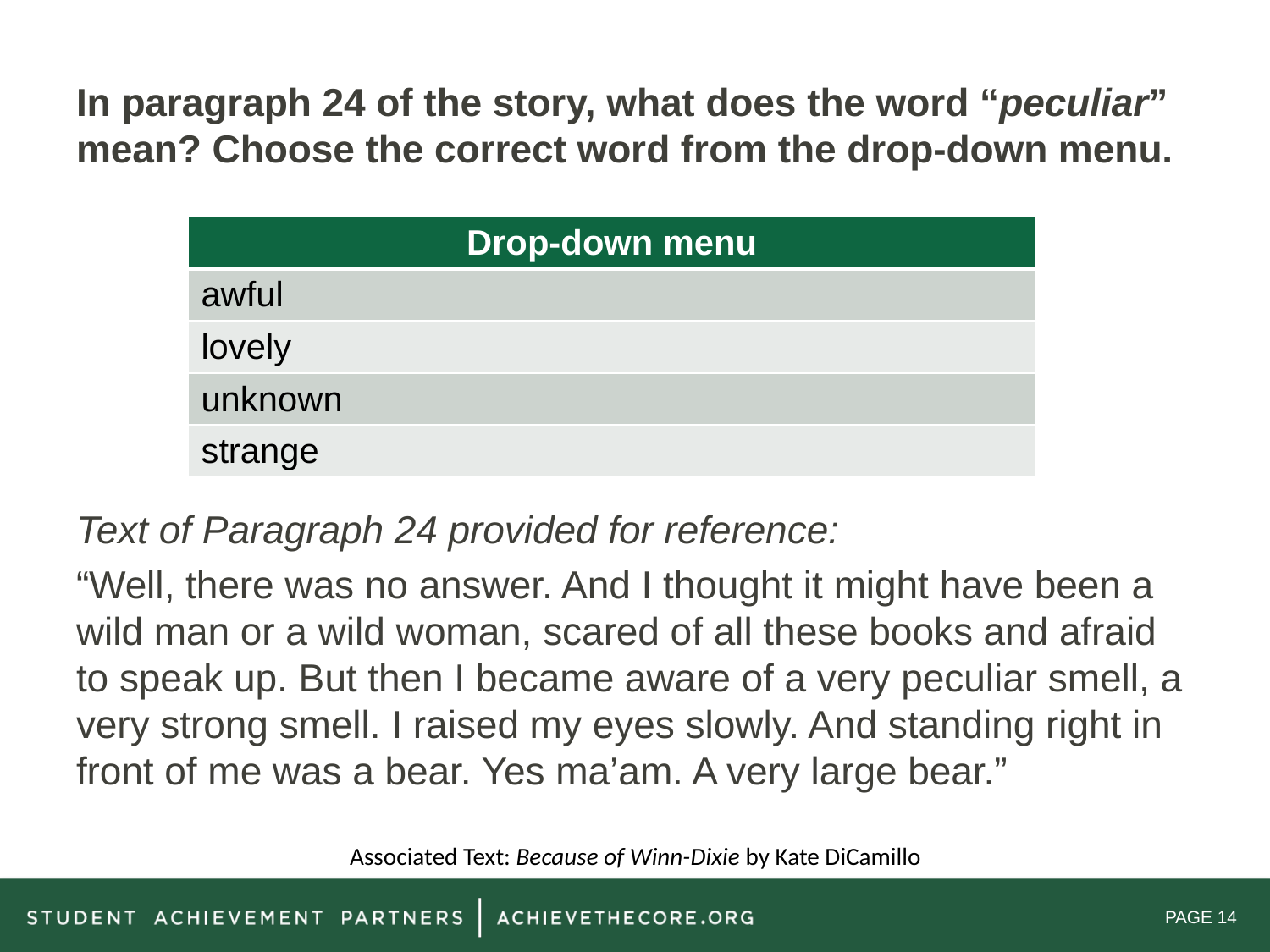

In paragraph 24 of the story, what does the word “peculiar” mean? Choose the correct word from the drop-down menu.

Text of Paragraph 24 provided for reference:
“Well, there was no answer. And I thought it might have been a wild man or a wild woman, scared of all these books and afraid to speak up. But then I became aware of a very peculiar smell, a very strong smell. I raised my eyes slowly. And standing right in front of me was a bear. Yes ma’am. A very large bear.”
| Drop-down menu |
| --- |
| awful |
| lovely |
| unknown |
| strange |
Associated Text: Because of Winn-Dixie by Kate DiCamillo